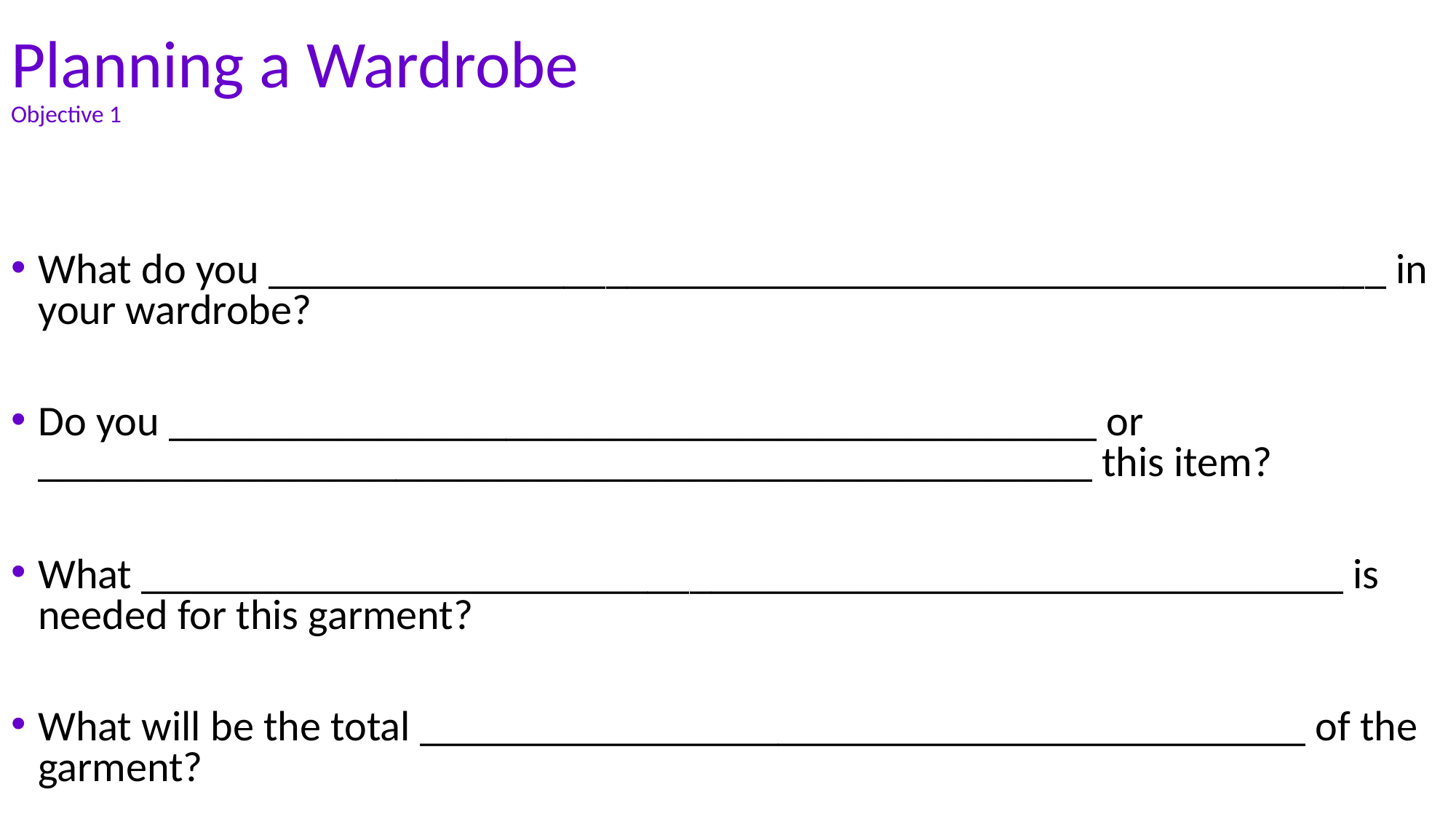

# Planning a Wardrobe Objective 1
What do you _____________________________________________________ in your wardrobe?

Do you ____________________________________________ or __________________________________________________ this item?

What _________________________________________________________ is needed for this garment?

What will be the total __________________________________________ of the garment?